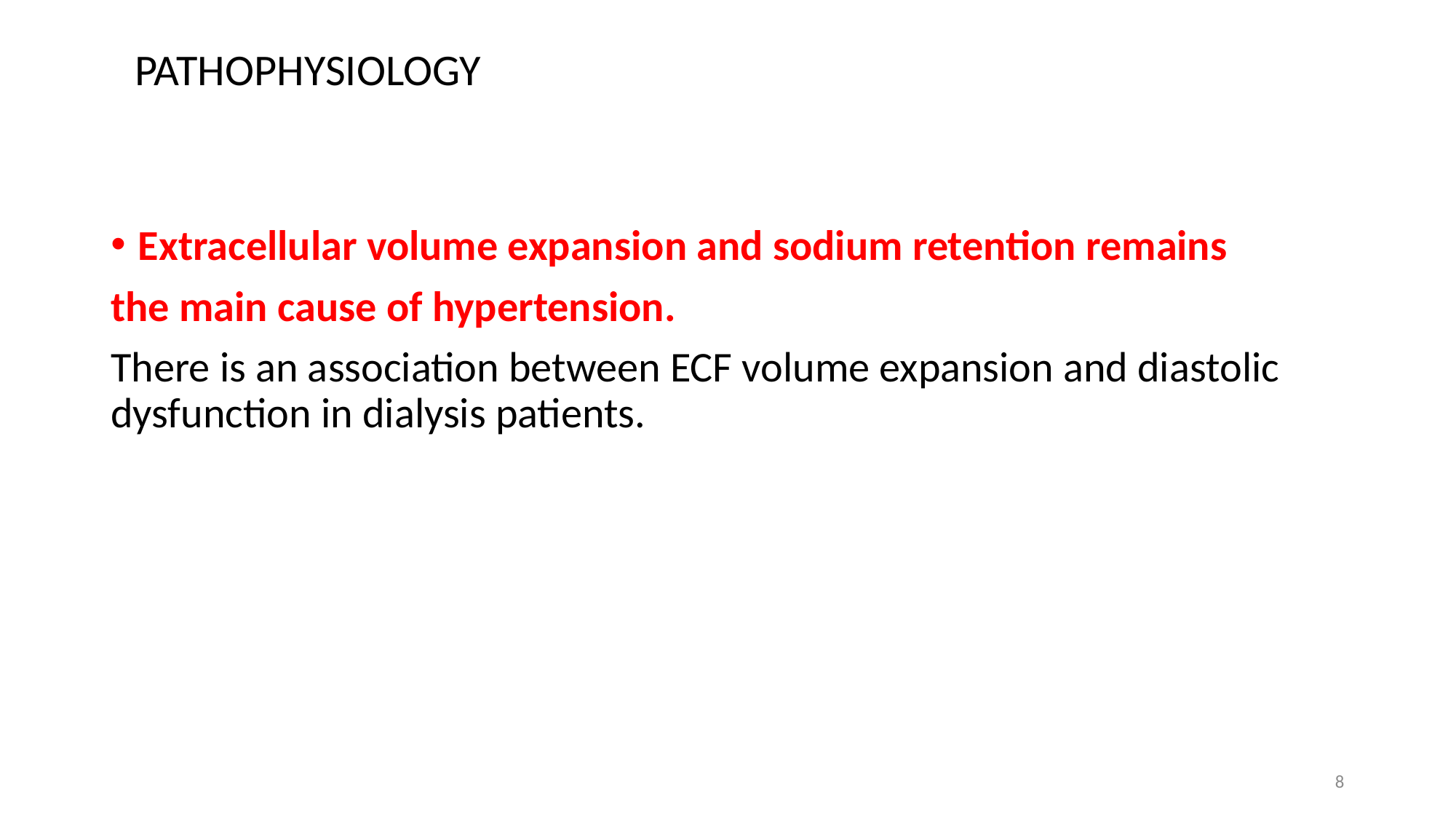

# PATHOPHYSIOLOGY
Extracellular volume expansion and sodium retention remains
the main cause of hypertension.
There is an association between ECF volume expansion and diastolic dysfunction in dialysis patients.

8